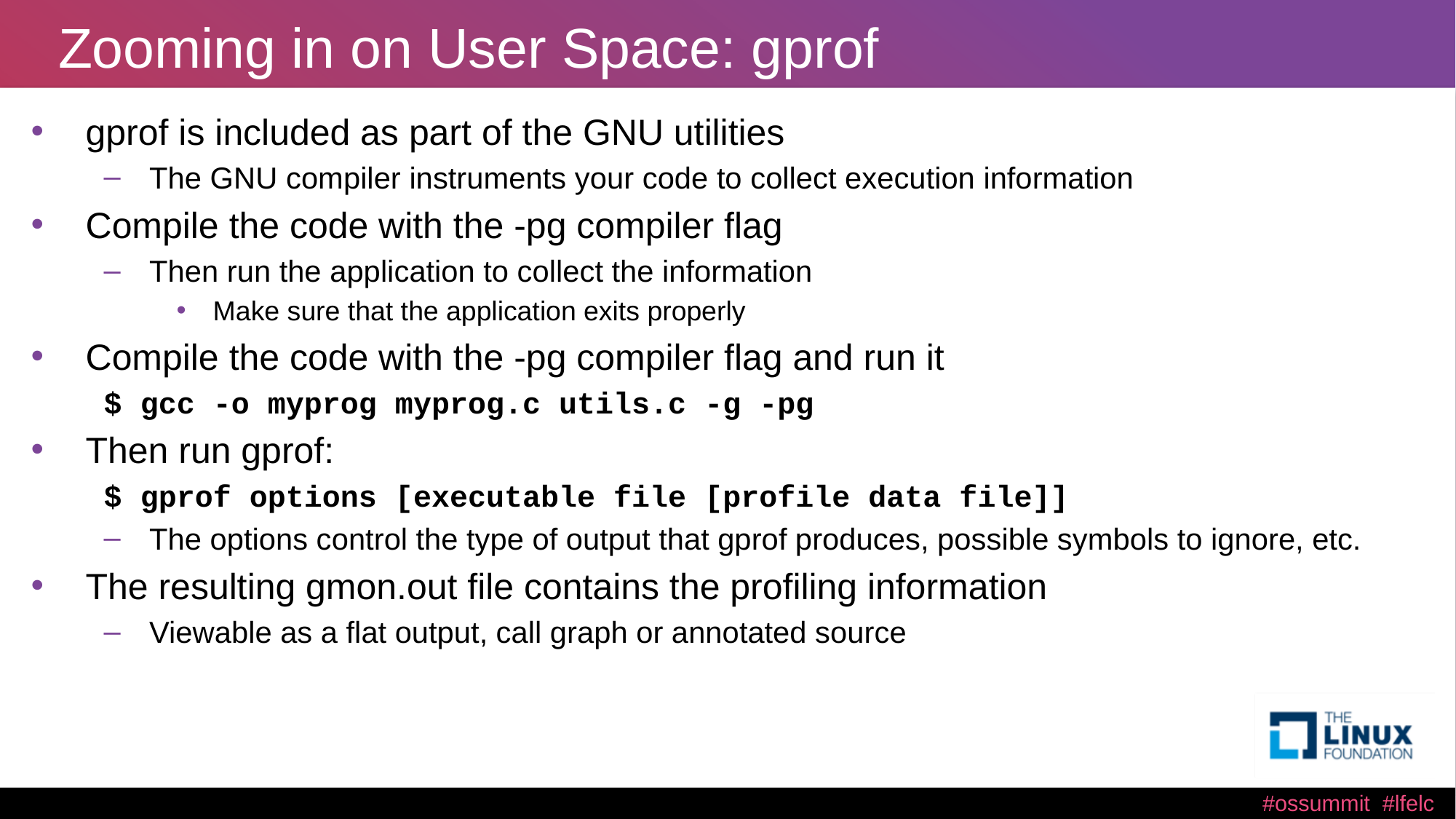

# Zooming in on User Space: gprof
gprof is included as part of the GNU utilities
The GNU compiler instruments your code to collect execution information
Compile the code with the -pg compiler flag
Then run the application to collect the information
Make sure that the application exits properly
Compile the code with the -pg compiler flag and run it
$ gcc -o myprog myprog.c utils.c -g -pg
Then run gprof:
$ gprof options [executable file [profile data file]]
The options control the type of output that gprof produces, possible symbols to ignore, etc.
The resulting gmon.out file contains the profiling information
Viewable as a flat output, call graph or annotated source